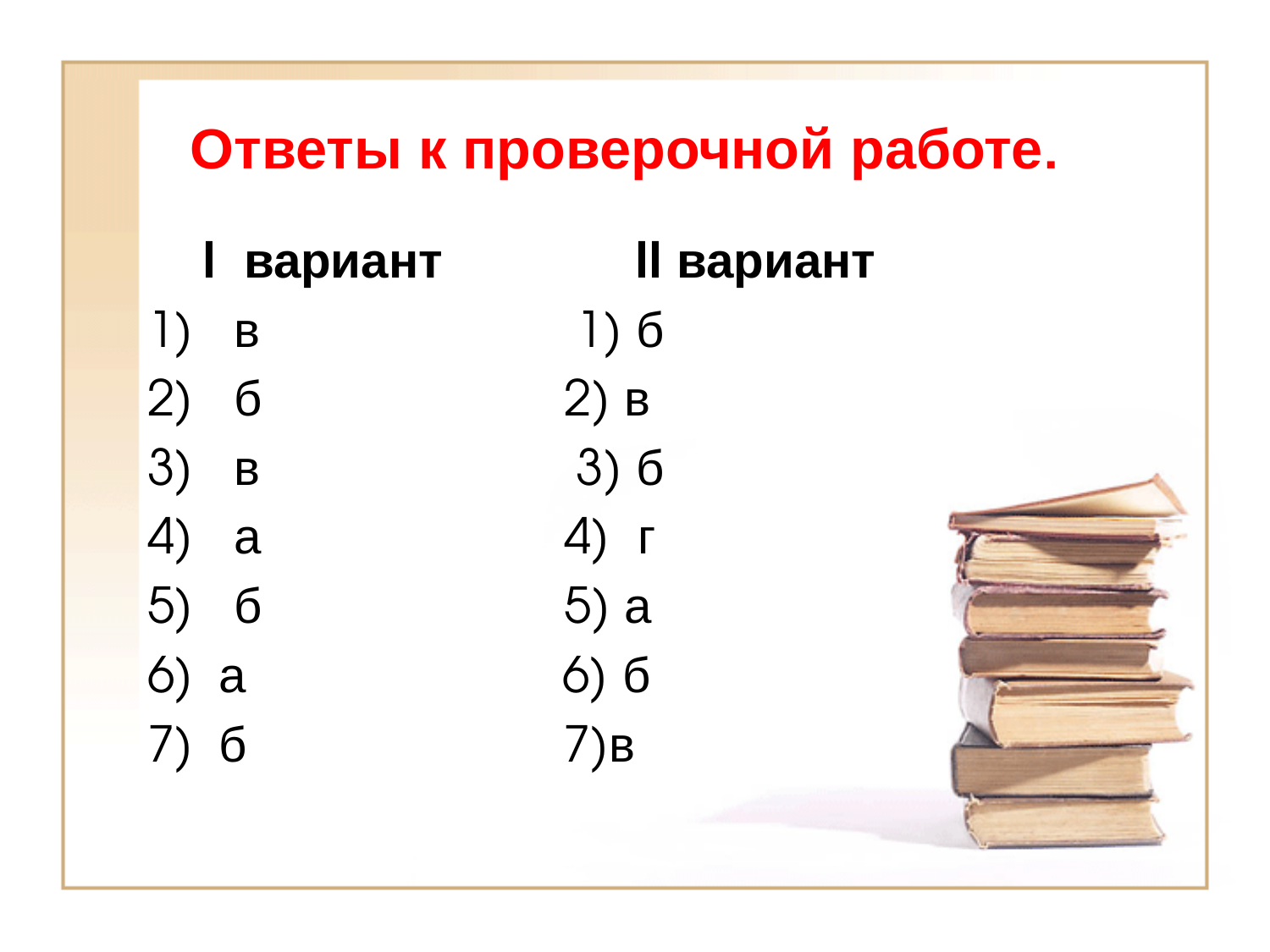

# Ответы к проверочной работе.
    I  вариант              II вариант
1)   в                       1) б
2)   б                      2) в
3)   в                       3) б
4)   а                      4)  г
5)   б                      5) а
а                       6) б
б                       7)в